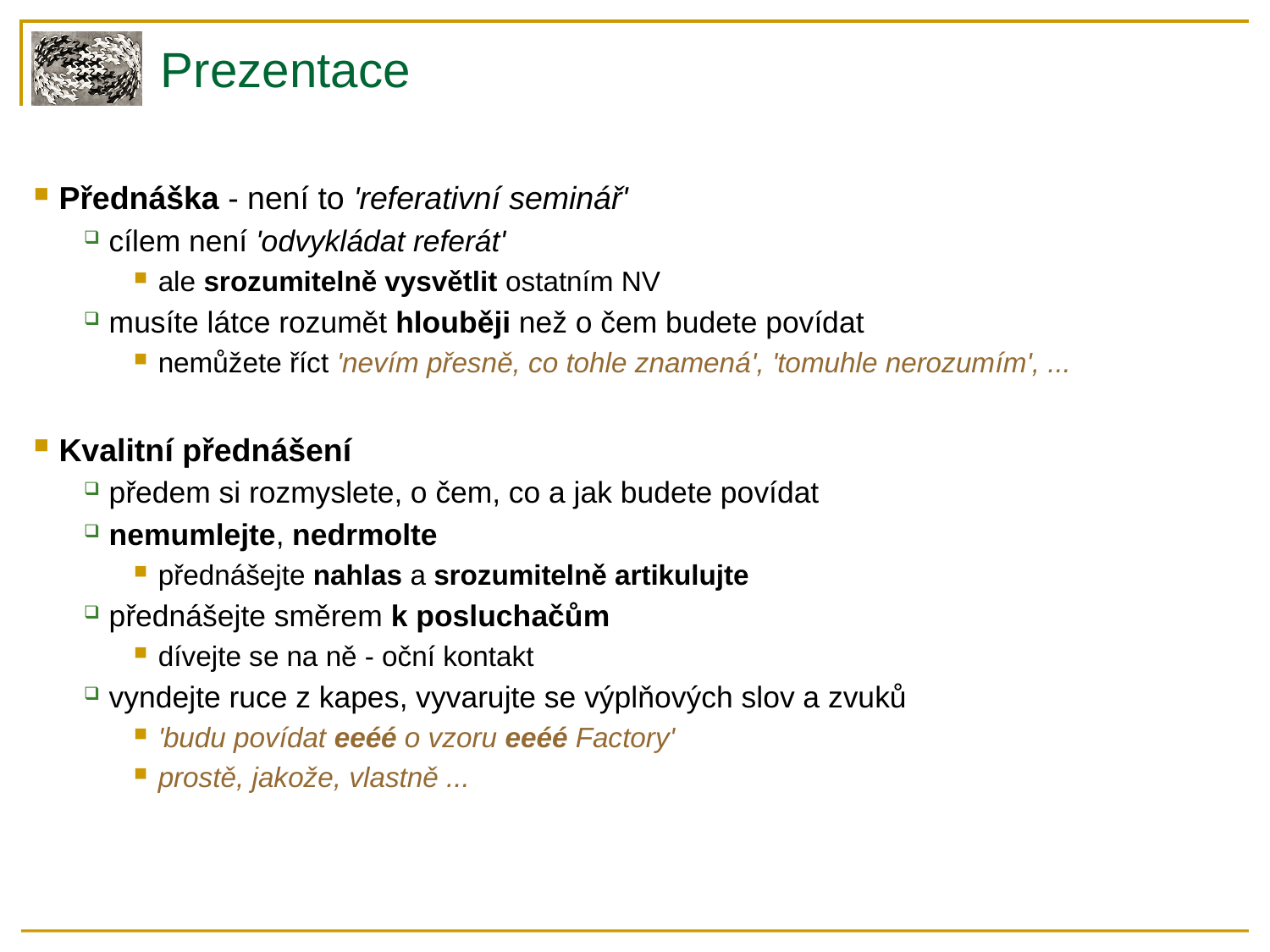

# Prezentace

Přednáška - není to 'referativní seminář'
cílem není 'odvykládat referát'
ale srozumitelně vysvětlit ostatním NV
musíte látce rozumět hlouběji než o čem budete povídat
nemůžete říct 'nevím přesně, co tohle znamená', 'tomuhle nerozumím', ...

Kvalitní přednášení
předem si rozmyslete, o čem, co a jak budete povídat
nemumlejte, nedrmolte
přednášejte nahlas a srozumitelně artikulujte
přednášejte směrem k posluchačům
dívejte se na ně - oční kontakt
vyndejte ruce z kapes, vyvarujte se výplňových slov a zvuků
'budu povídat eeéé o vzoru eeéé Factory'
prostě, jakože, vlastně ...